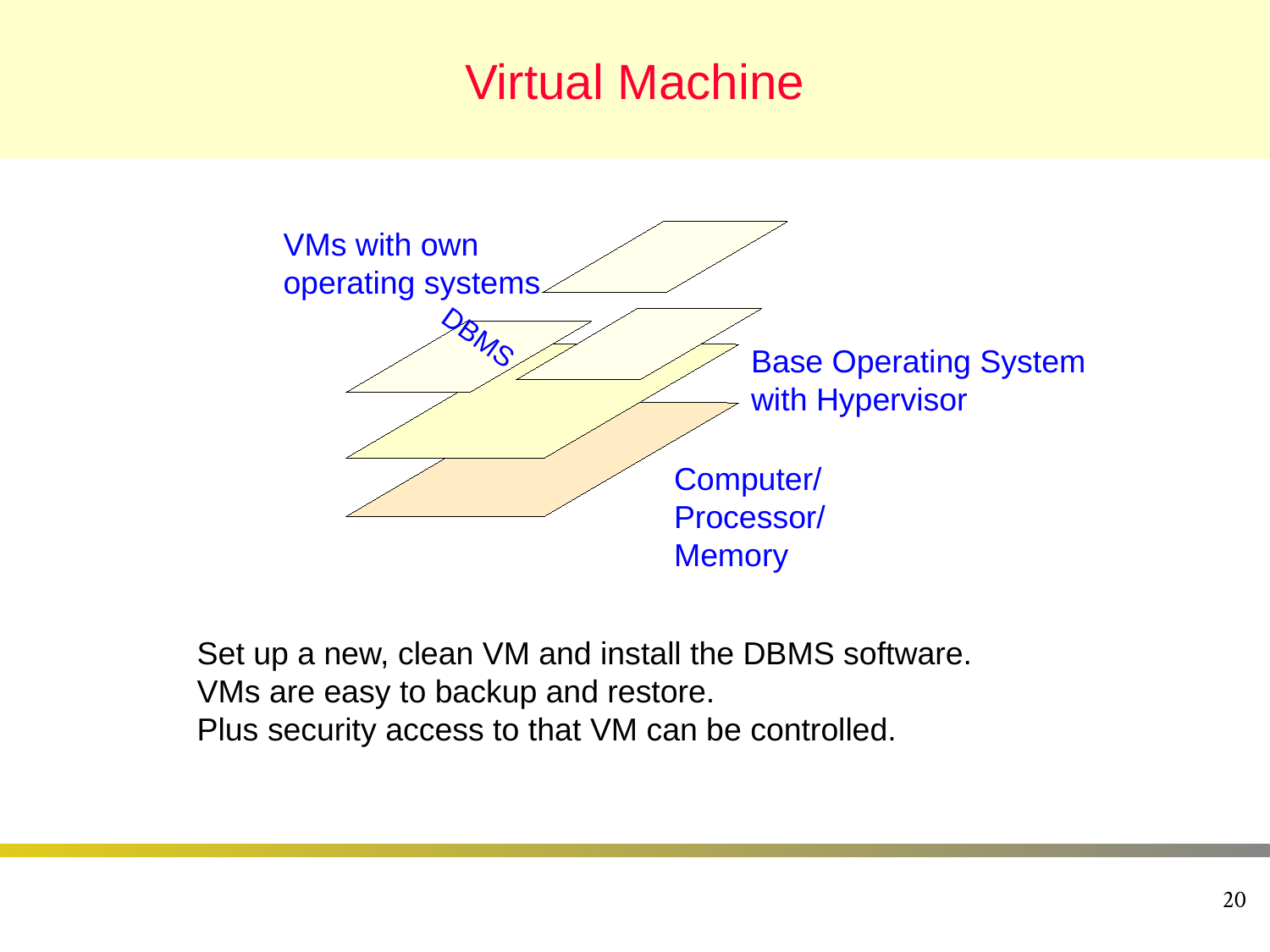

# Virtual Machine
VMs with own operating systems

DBMS
Base Operating System with Hypervisor

Computer/ Processor/ Memory
Set up a new, clean VM and install the DBMS software.
VMs are easy to backup and restore.
Plus security access to that VM can be controlled.
20